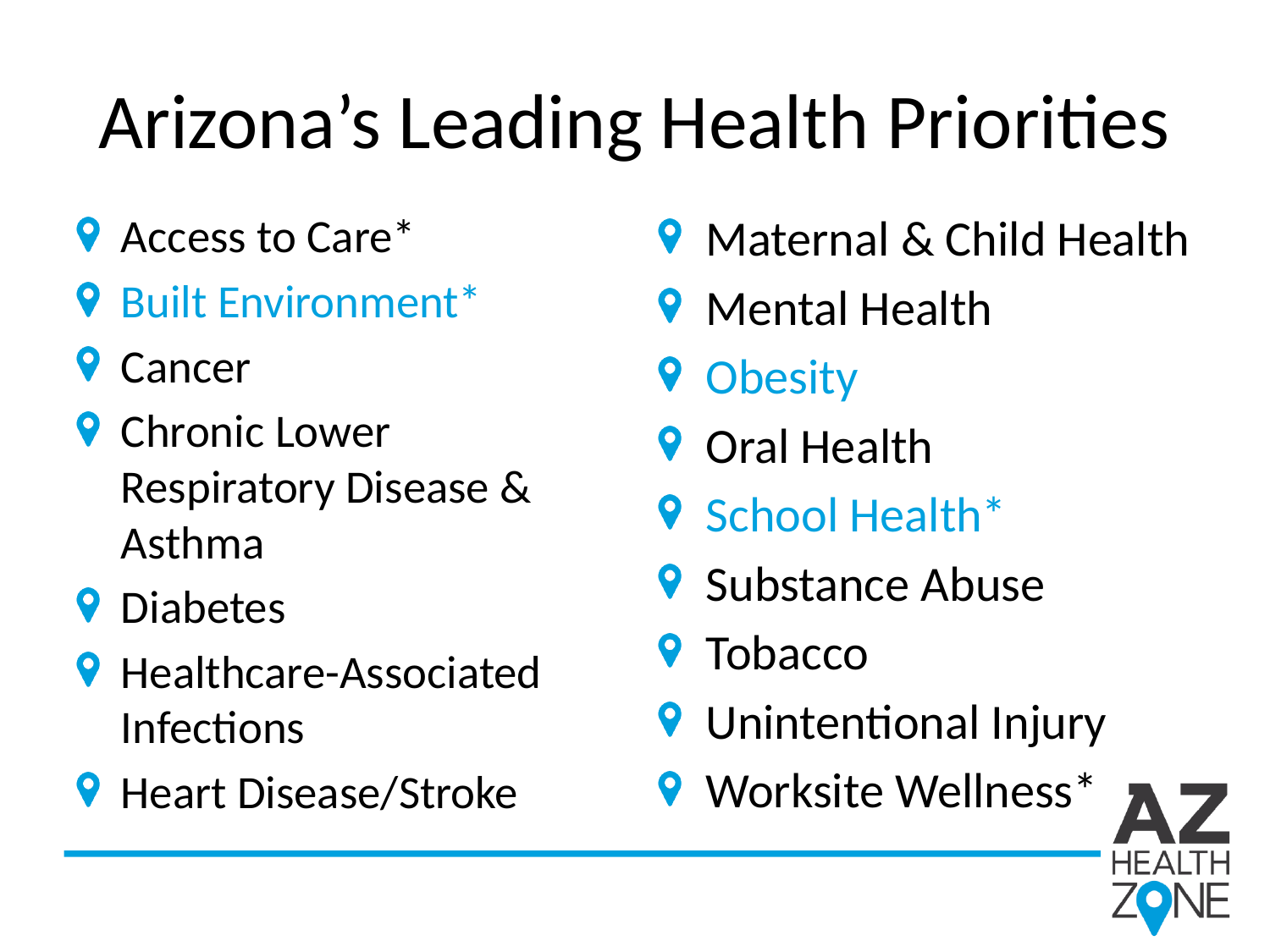

# Arizona’s Leading Health Priorities
Access to Care*
Built Environment*
Cancer
Chronic Lower Respiratory Disease & Asthma
Diabetes
Healthcare-Associated Infections
Heart Disease/Stroke

Maternal & Child Health
Mental Health
Obesity
Oral Health
School Health*
Substance Abuse
Tobacco
Unintentional Injury
Worksite Wellness*